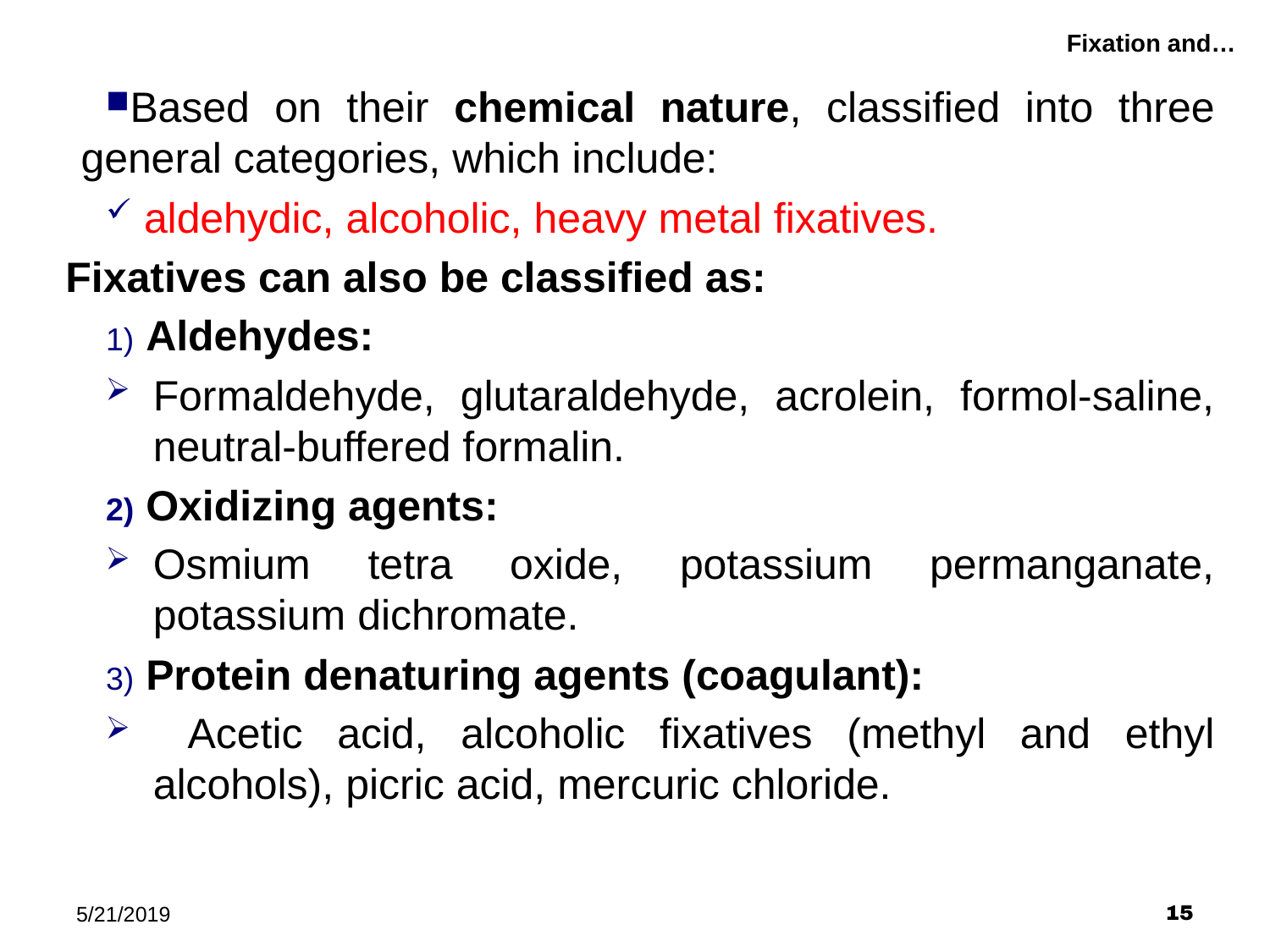

# Fixation and…
Based on their chemical nature, classified into three general categories, which include:
 aldehydic, alcoholic, heavy metal fixatives.
Fixatives can also be classified as:
 Aldehydes:
Formaldehyde, glutaraldehyde, acrolein, formol-saline, neutral-buffered formalin.
 Oxidizing agents:
Osmium tetra oxide, potassium permanganate, potassium dichromate.
 Protein denaturing agents (coagulant):
 Acetic acid, alcoholic fixatives (methyl and ethyl alcohols), picric acid, mercuric chloride.

5/21/2019
15